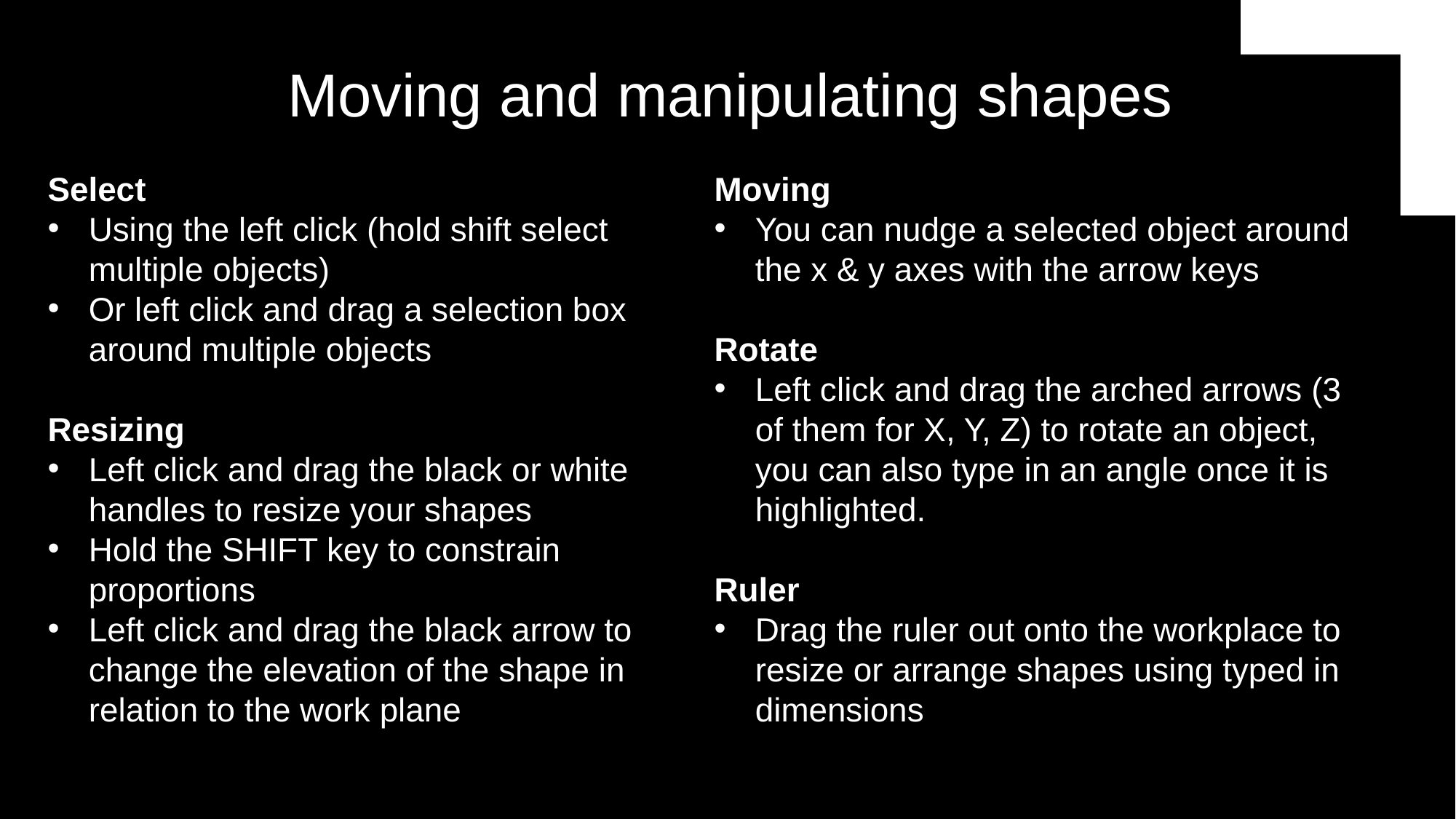

Moving and manipulating shapes
Select
Using the left click (hold shift select multiple objects)
Or left click and drag a selection box around multiple objects

Resizing
Left click and drag the black or white handles to resize your shapes
Hold the SHIFT key to constrain proportions
Left click and drag the black arrow to change the elevation of the shape in relation to the work plane
Moving
You can nudge a selected object around the x & y axes with the arrow keys

Rotate
Left click and drag the arched arrows (3 of them for X, Y, Z) to rotate an object, you can also type in an angle once it is highlighted.

Ruler
Drag the ruler out onto the workplace to resize or arrange shapes using typed in dimensions